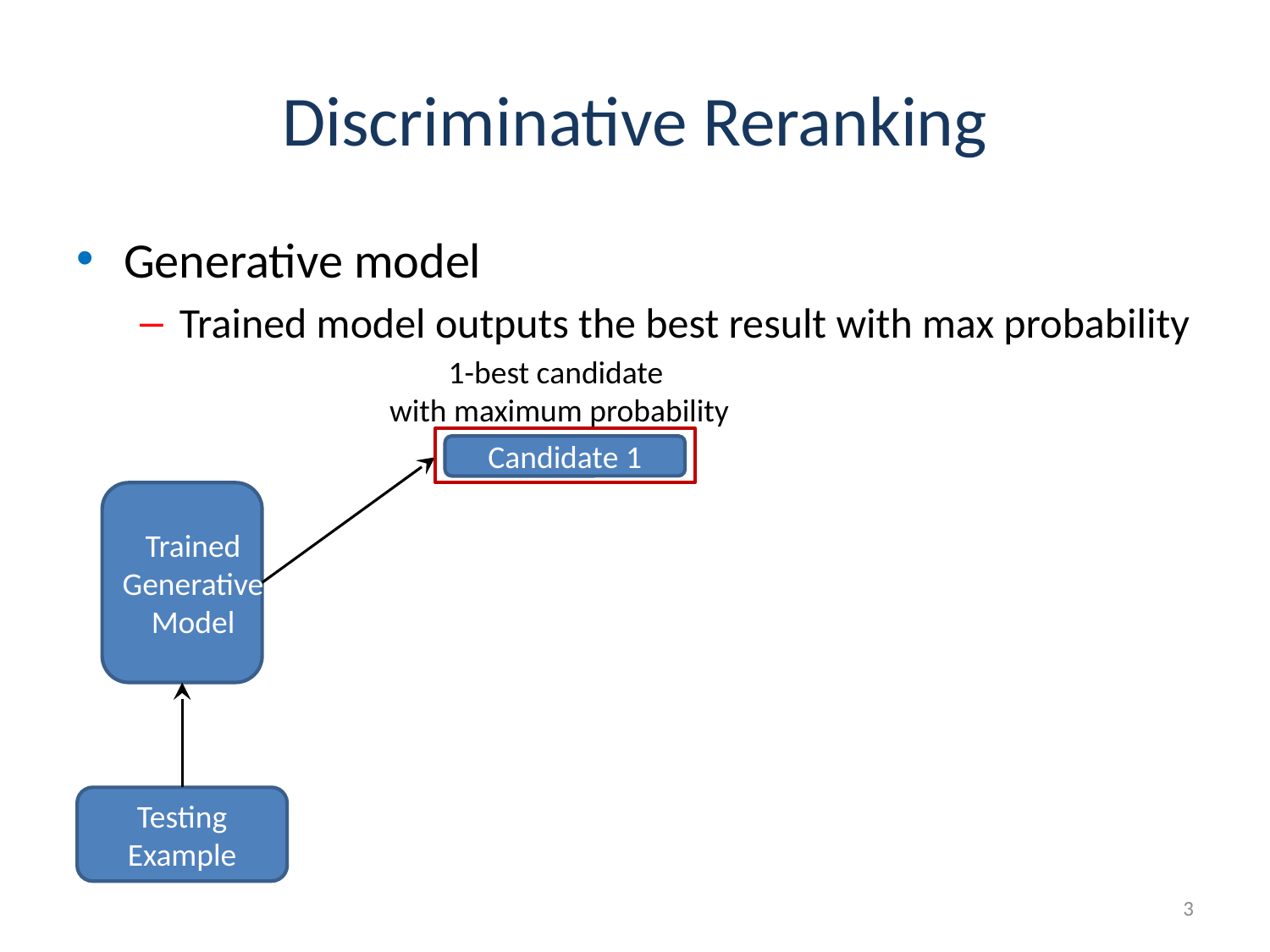

# Discriminative Reranking
Generative model
Trained model outputs the best result with max probability
1-best candidate
with maximum probability

Candidate 1
Trained
Generative
Model
Testing Example
3